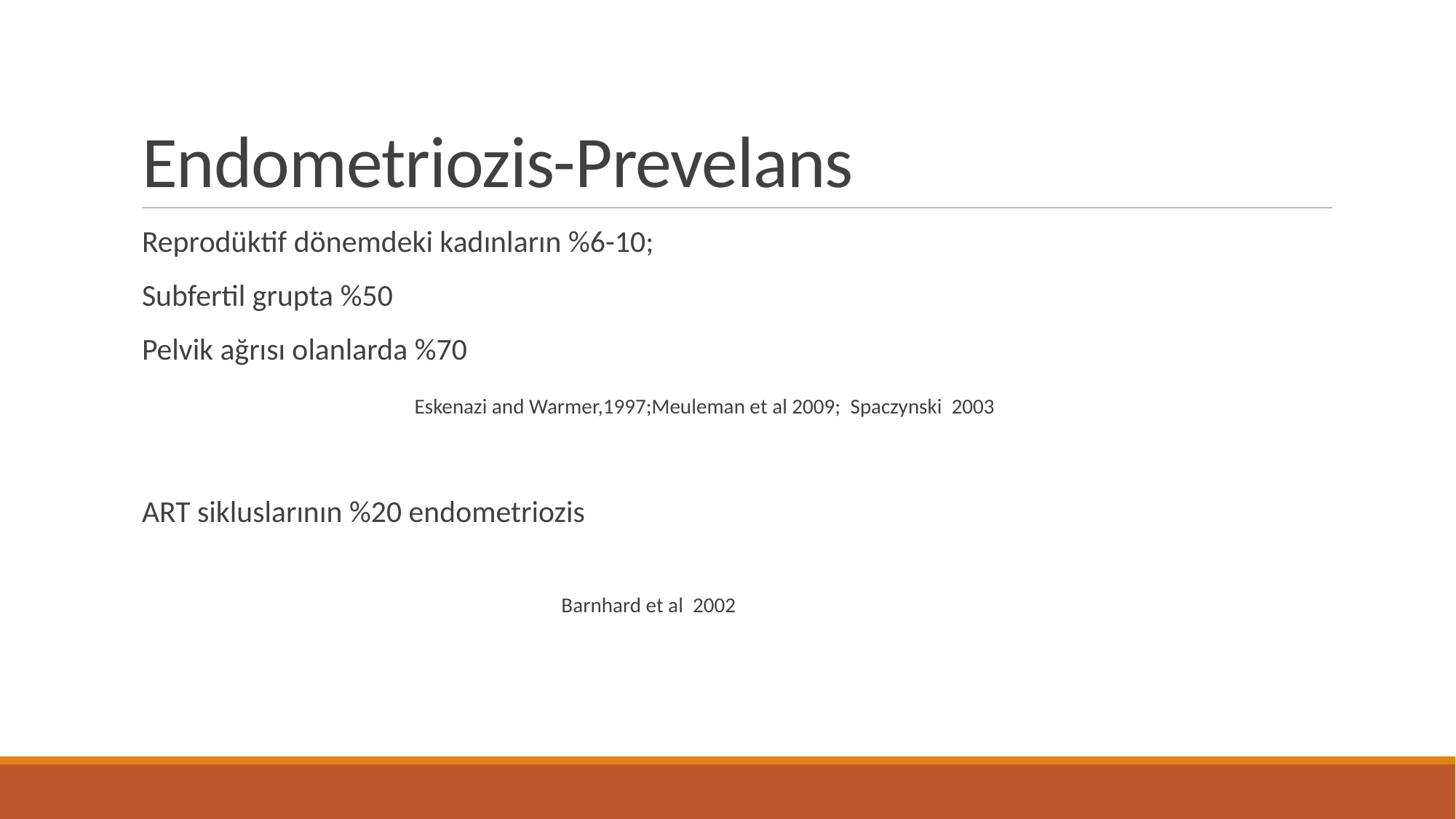

# Endometriozis-Prevelans
Reprodüktif dönemdeki kadınların %6-10;
Subfertil grupta %50
Pelvik ağrısı olanlarda %70
                                         Eskenazi and Warmer,1997;Meuleman et al 2009;  Spaczynski  2003

ART sikluslarının %20 endometriozis

                                                                                           Barnhard et al  2002